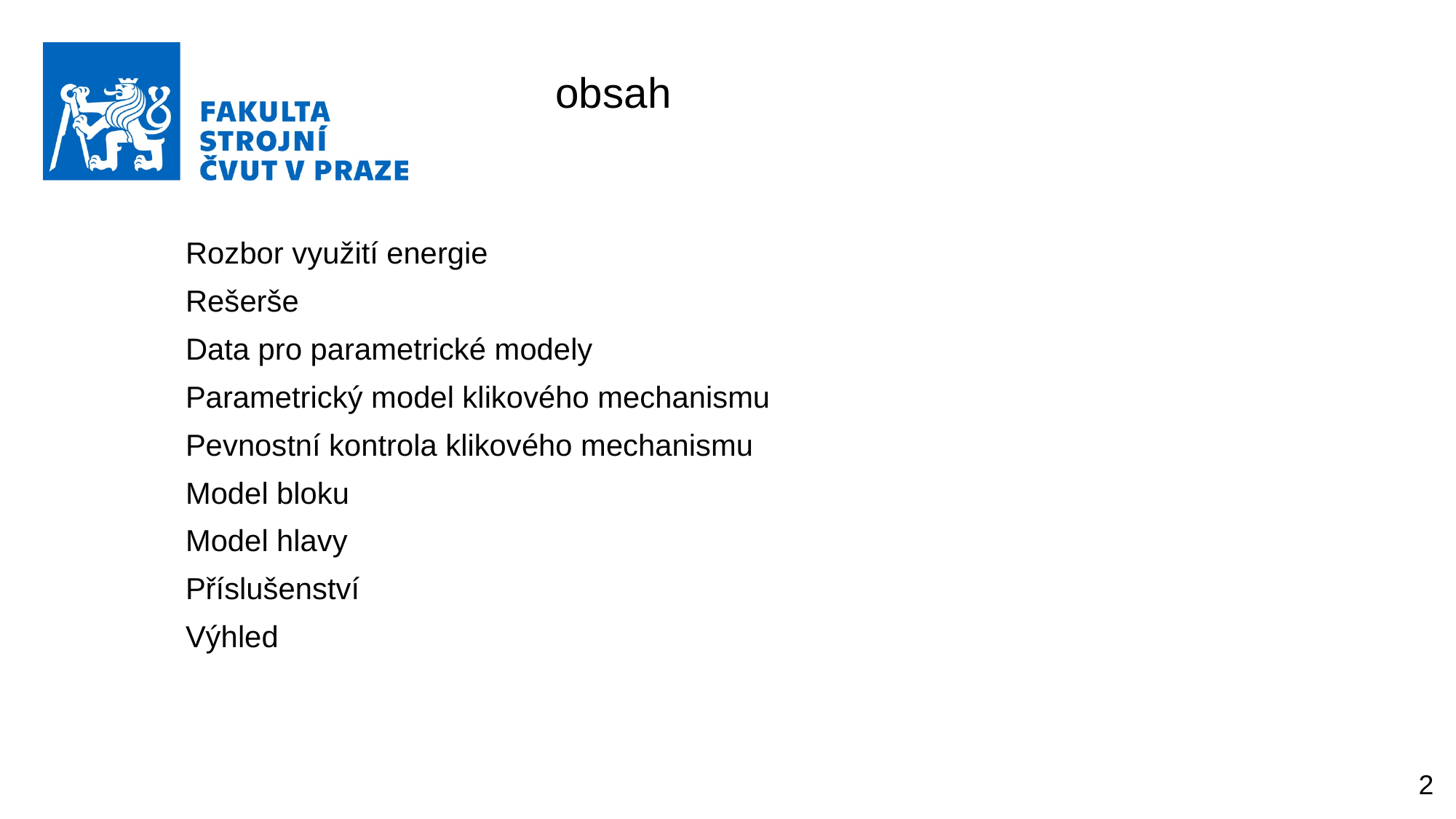

# obsah
Rozbor využití energie
Rešerše
Data pro parametrické modely
Parametrický model klikového mechanismu
Pevnostní kontrola klikového mechanismu
Model bloku
Model hlavy
Příslušenství
Výhled